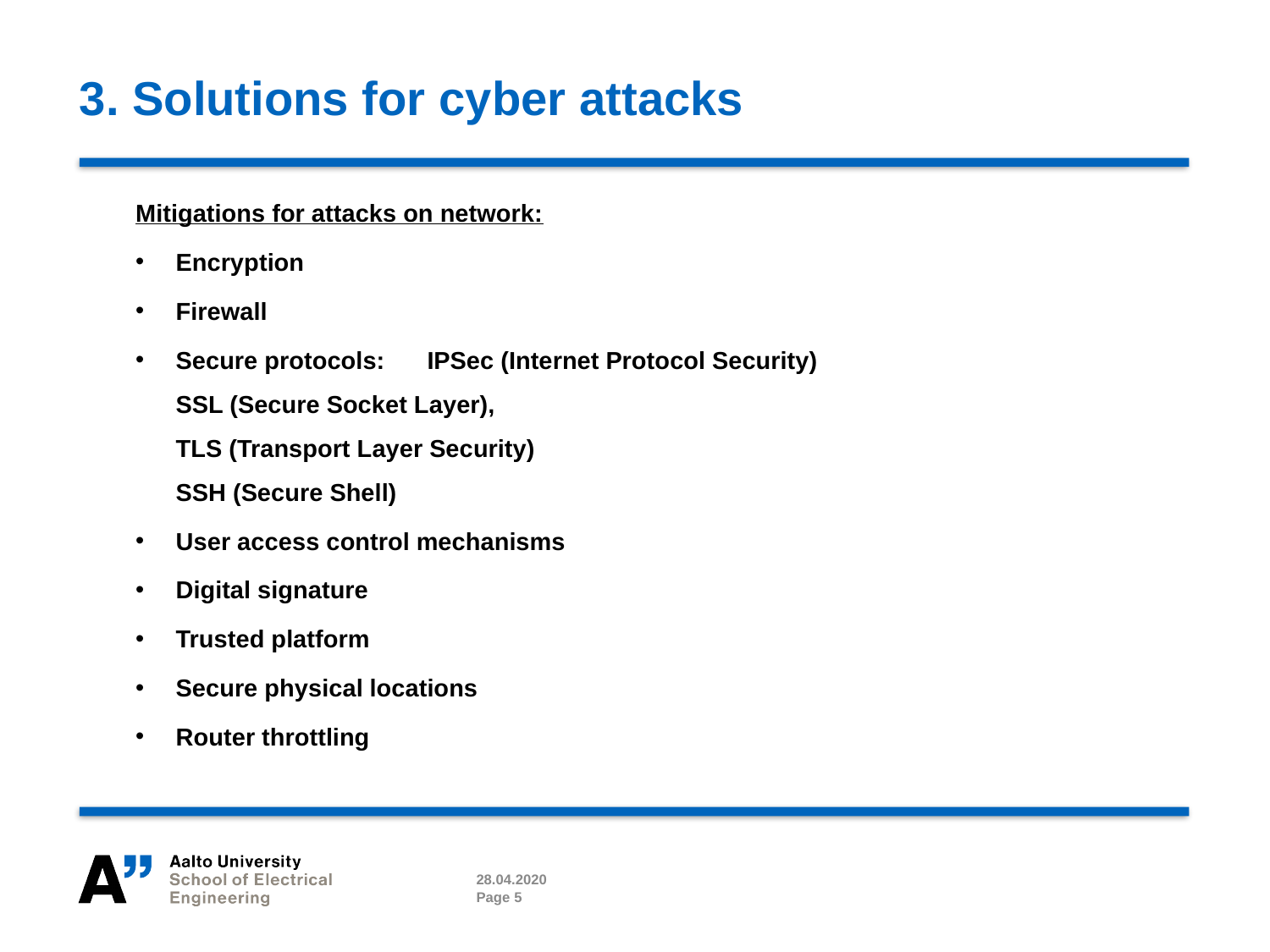

3. Solutions for cyber attacks
Mitigations for attacks on network:
Encryption
Firewall
Secure protocols: 		IPSec (Internet Protocol Security)
						SSL (Secure Socket Layer),
						TLS (Transport Layer Security)
						SSH (Secure Shell)
User access control mechanisms
Digital signature
Trusted platform
Secure physical locations
Router throttling

28.04.2020

Page 5